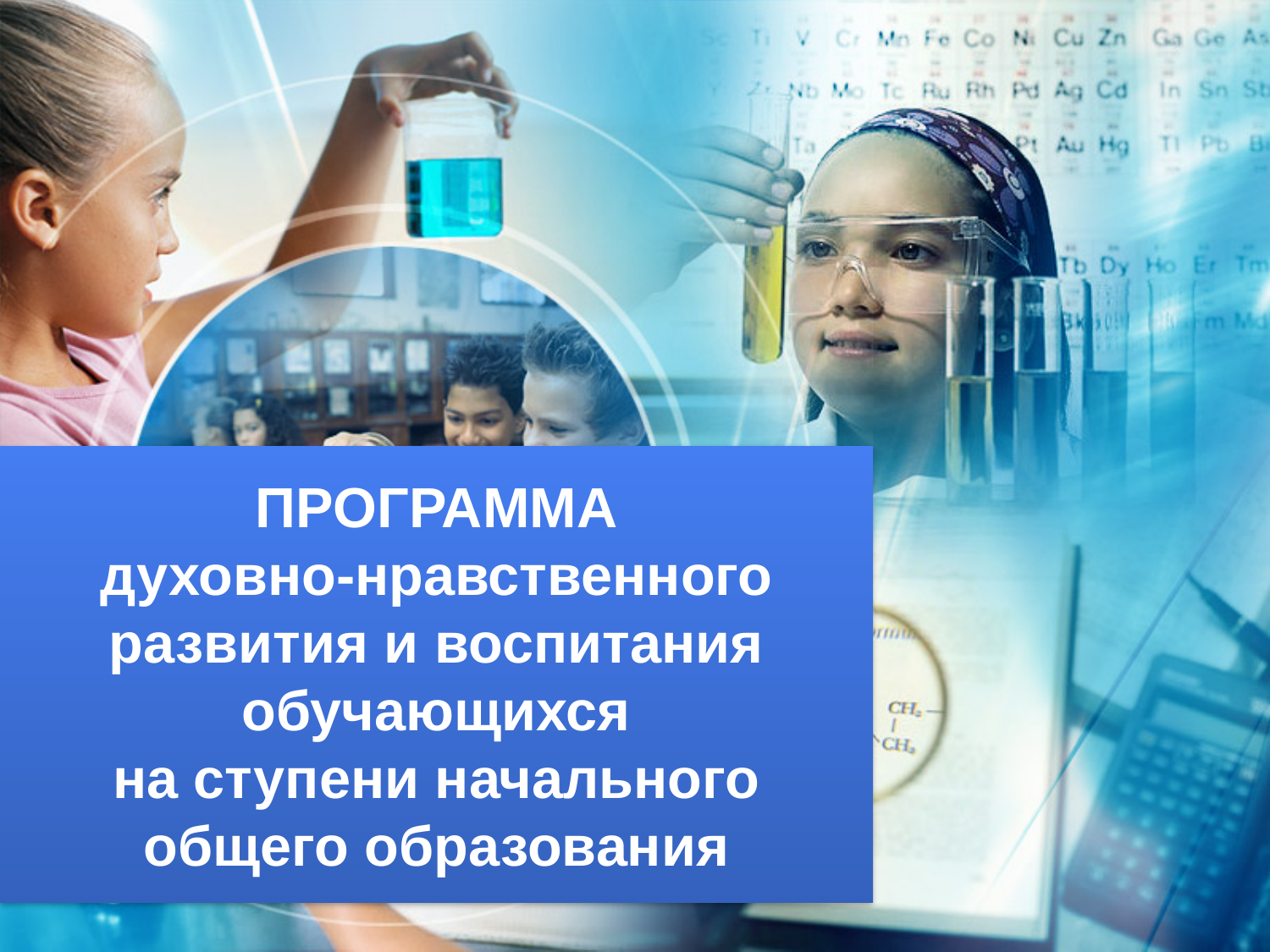

# ПРОГРАММА духовно-нравственного развития и воспитания обучающихся на ступени начального общего образования